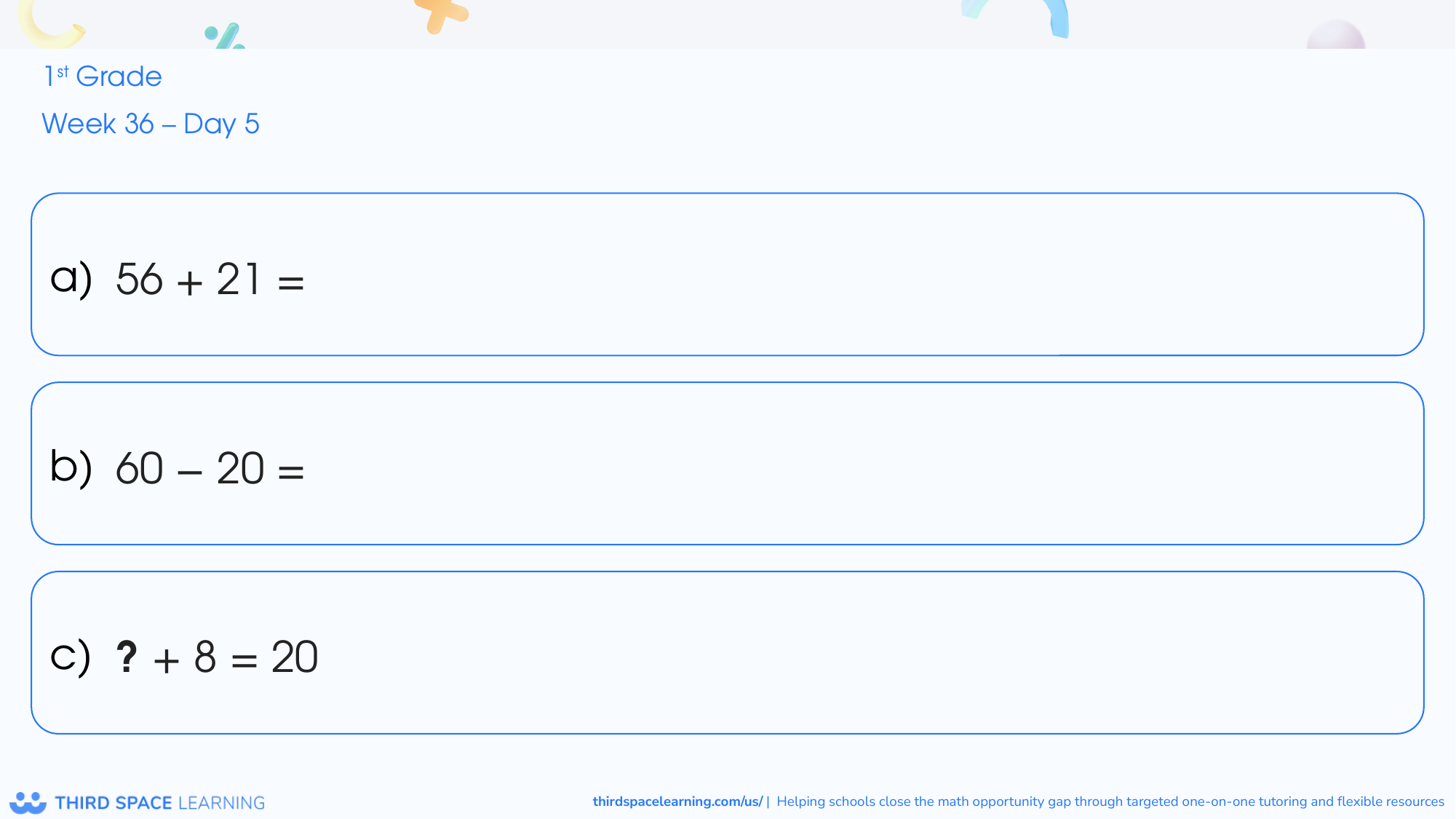

1st Grade
Week 36 – Day 5
56 + 21 =
60 − 20 =
? + 8 = 20